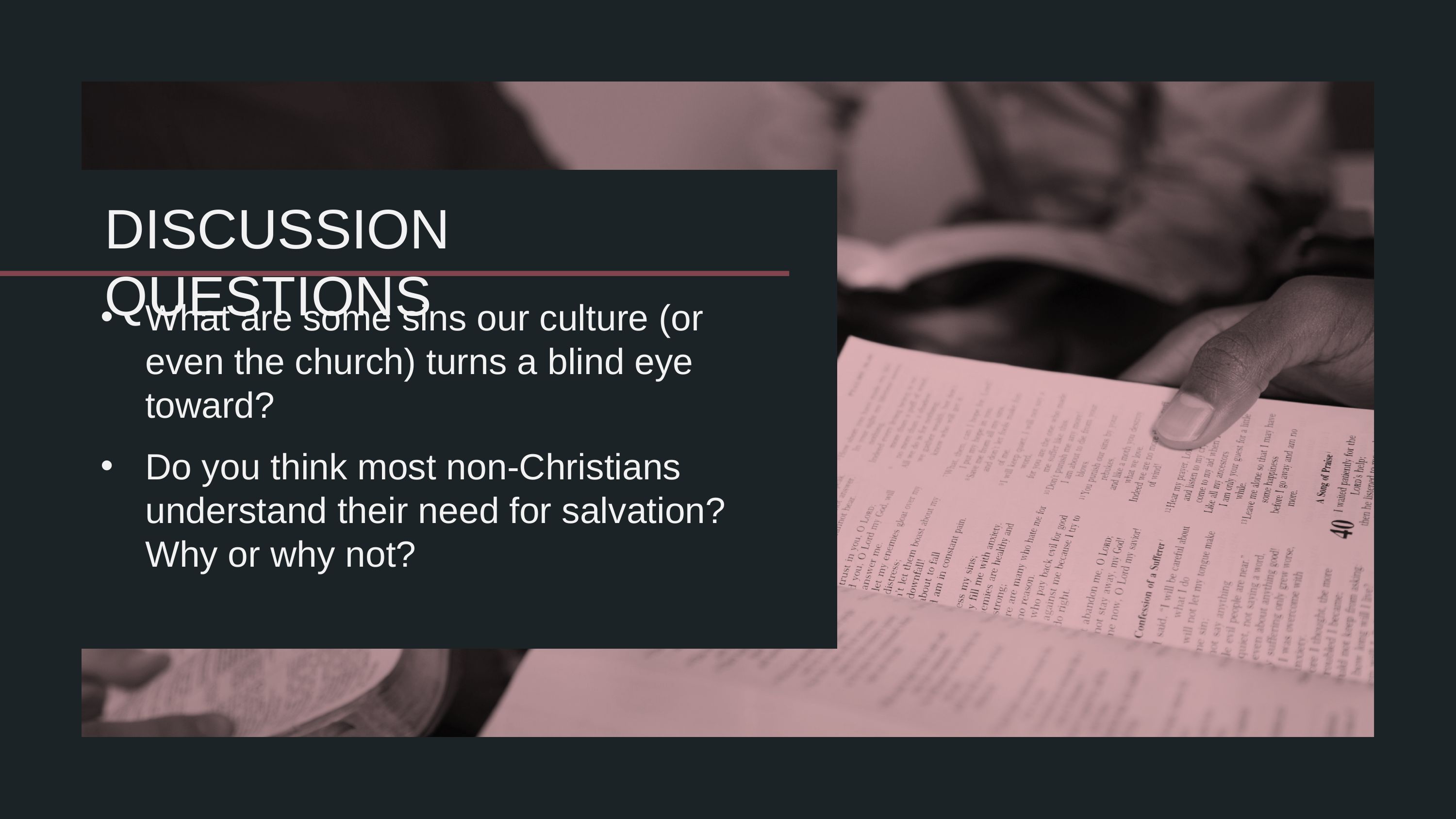

What are some sins our culture (or even the church) turns a blind eye toward?
Do you think most non-Christians understand their need for salvation? Why or why not?